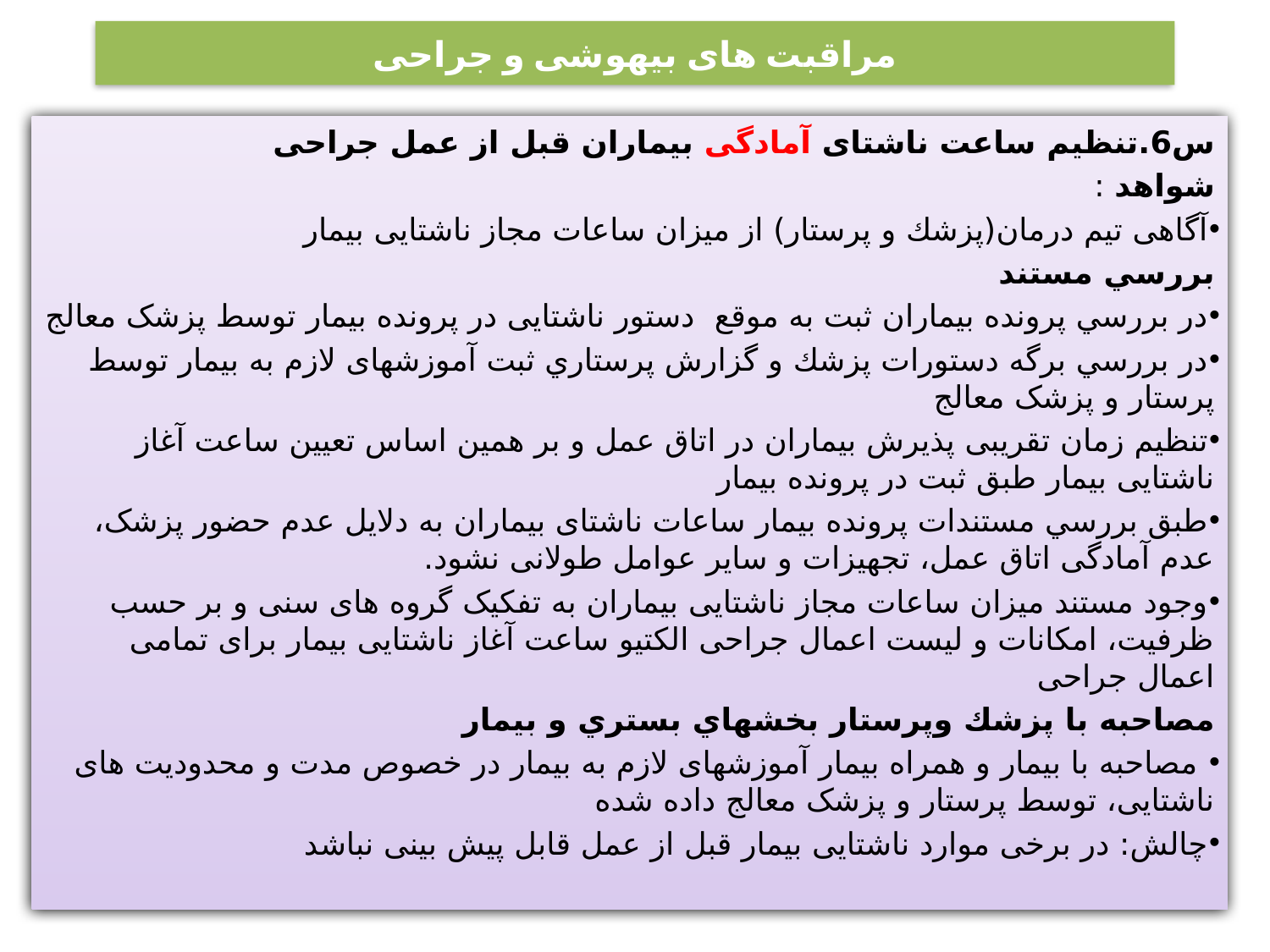

# مراقبت های بیهوشی و جراحی
س6.تنظیم ساعت ناشتای آمادگی بیماران قبل از عمل جراحی
شواهد :
آگاهی تيم درمان(پزشك و پرستار) از میزان ساعات مجاز ناشتایی بیمار
بررسي مستند
در بررسي پرونده بيماران ثبت به موقع  دستور ناشتایی در پرونده بیمار توسط پزشک معالج
در بررسي برگه دستورات پزشك و گزارش پرستاري ثبت آموزش‏های لازم به بیمار توسط پرستار و پزشک معالج
تنظیم زمان تقریبی پذیرش بیماران در اتاق عمل و بر همین اساس تعیین ساعت آغاز ناشتایی بیمار طبق ثبت در پرونده بيمار
طبق بررسي مستندات پرونده بيمار ساعات ناشتای بیماران به دلایل عدم حضور پزشک، عدم آمادگی اتاق عمل، تجهیزات و سایر عوامل طولانی نشود.
وجود مستند میزان ساعات مجاز ناشتایی بیماران به تفکیک گروه های سنی و بر حسب ظرفیت، امکانات و لیست اعمال جراحی الکتیو ساعت آغاز ناشتایی بیمار برای تمامی اعمال جراحی
مصاحبه با پزشك وپرستار بخشهاي بستري و بيمار
 مصاحبه با بيمار و همراه بيمار آموزش‏های لازم به بیمار در خصوص مدت و محدودیت های ناشتایی، توسط پرستار و پزشک معالج داده شده
چالش: در برخی موارد ناشتایی بیمار قبل از عمل قابل پیش بینی نباشد